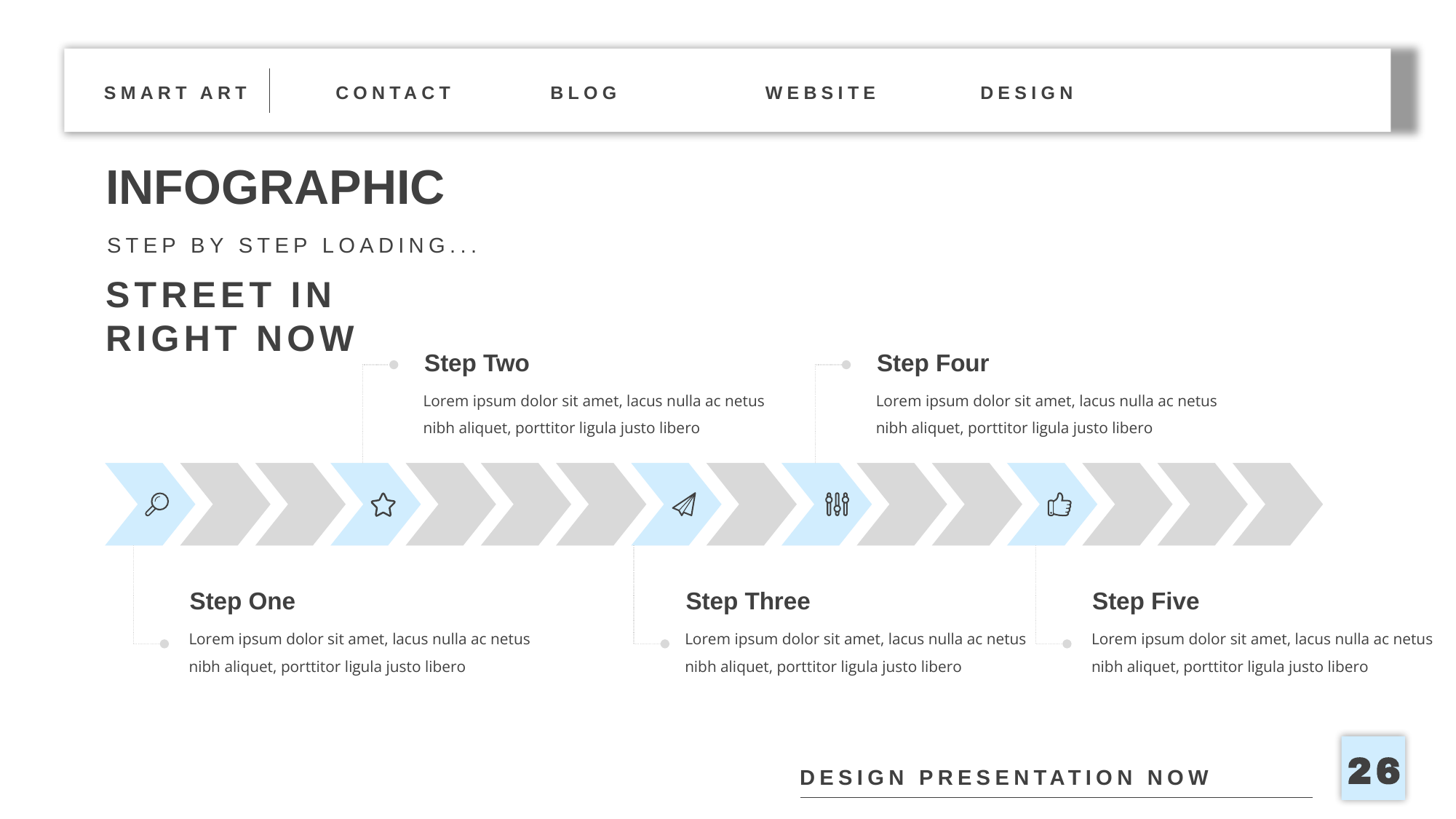

SMART ART
CONTACT
BLOG
WEBSITE
DESIGN
INFOGRAPHIC
STEP BY STEP LOADING...
STREET IN RIGHT NOW
Step Two
Step Four
Lorem ipsum dolor sit amet, lacus nulla ac netus nibh aliquet, porttitor ligula justo libero
Lorem ipsum dolor sit amet, lacus nulla ac netus nibh aliquet, porttitor ligula justo libero

Step One
Step Three
Step Five
Lorem ipsum dolor sit amet, lacus nulla ac netus nibh aliquet, porttitor ligula justo libero
Lorem ipsum dolor sit amet, lacus nulla ac netus nibh aliquet, porttitor ligula justo libero
Lorem ipsum dolor sit amet, lacus nulla ac netus nibh aliquet, porttitor ligula justo libero

26
DESIGN PRESENTATION NOW